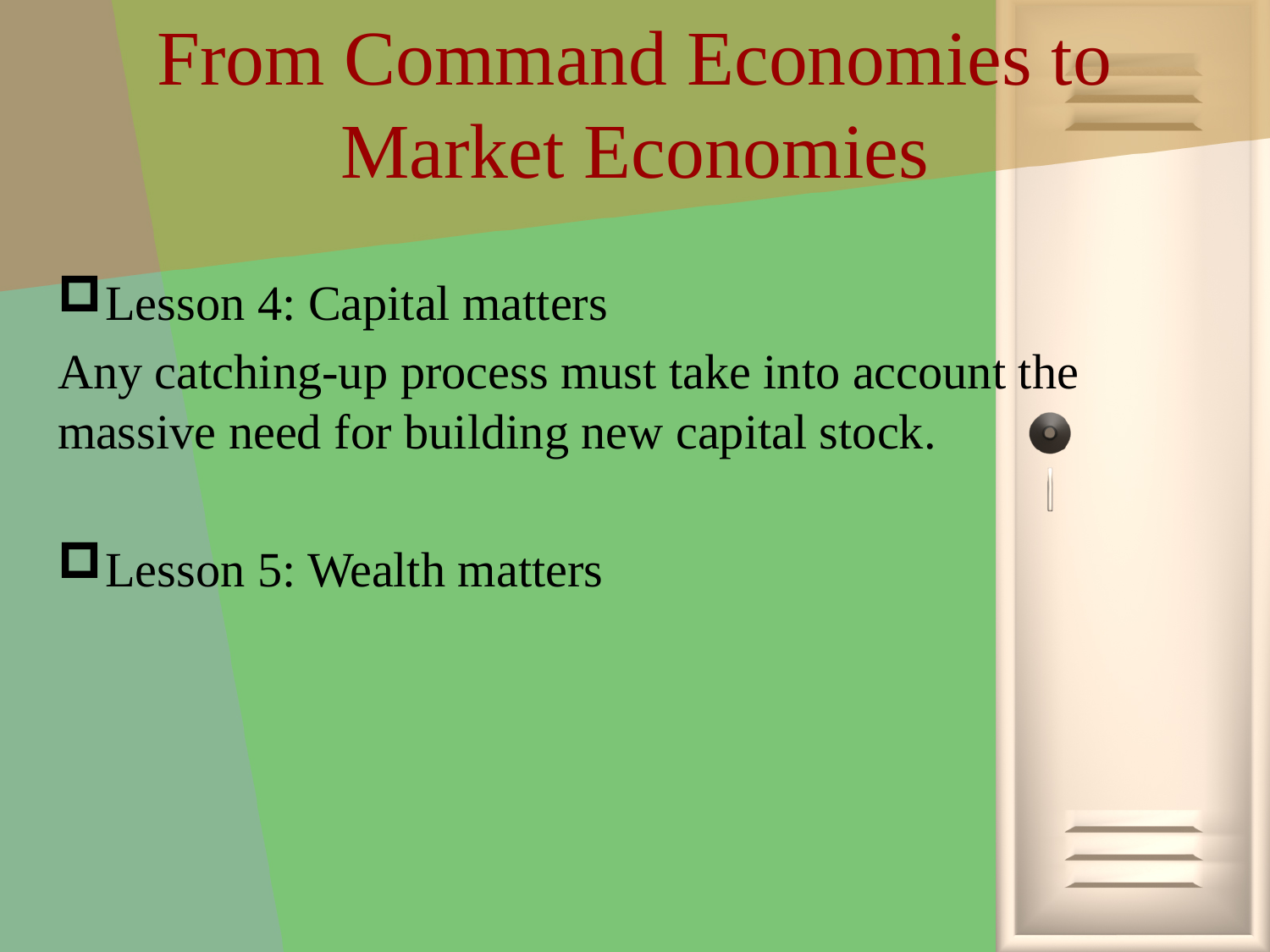

# From Command Economies to Market Economies
Lesson 4: Capital matters
Any catching-up process must take into account the massive need for building new capital stock.

Lesson 5: Wealth matters